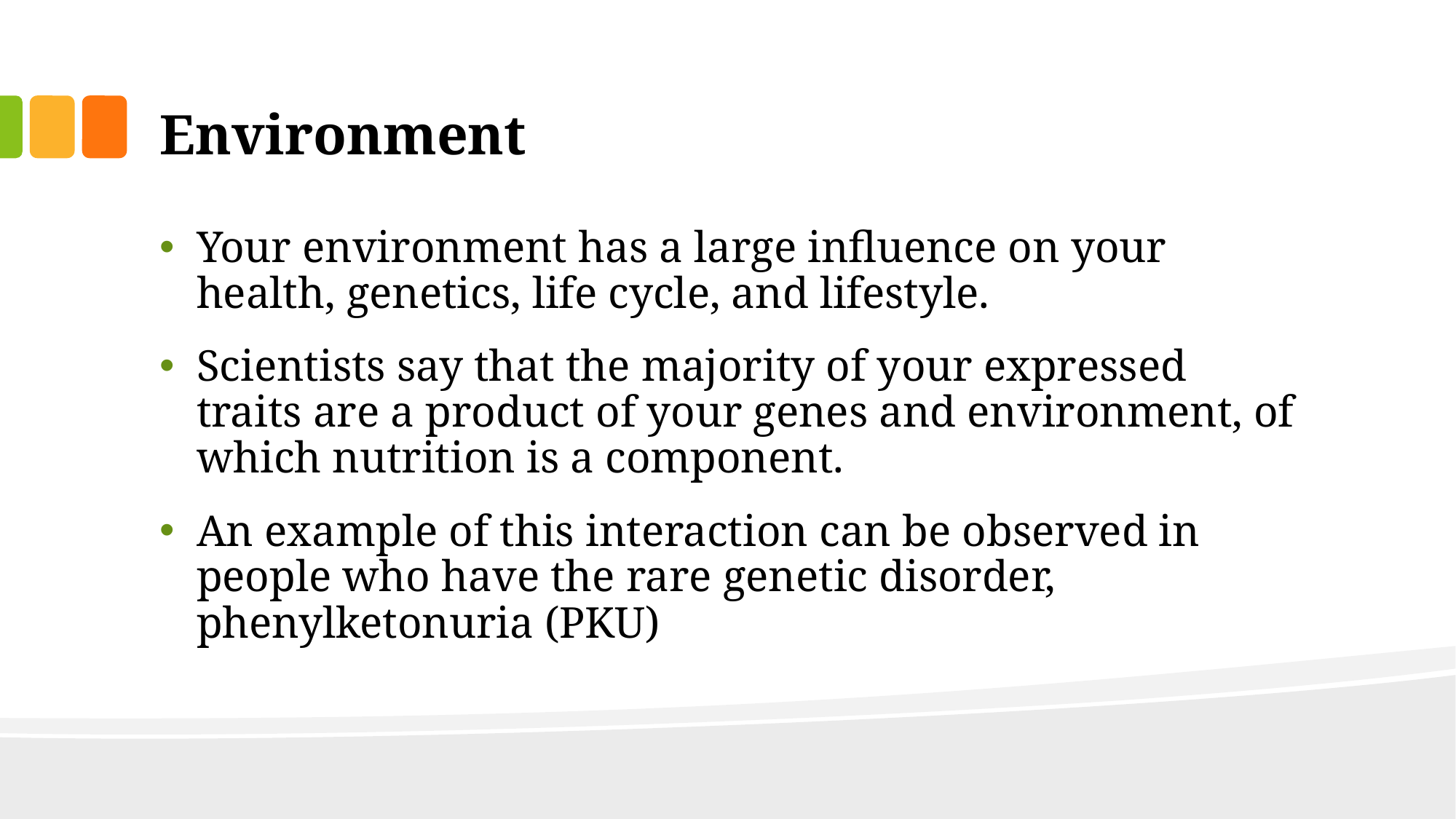

# Environment
Your environment has a large influence on your health, genetics, life cycle, and lifestyle.
Scientists say that the majority of your expressed traits are a product of your genes and environment, of which nutrition is a component.
An example of this interaction can be observed in people who have the rare genetic disorder, phenylketonuria (PKU)